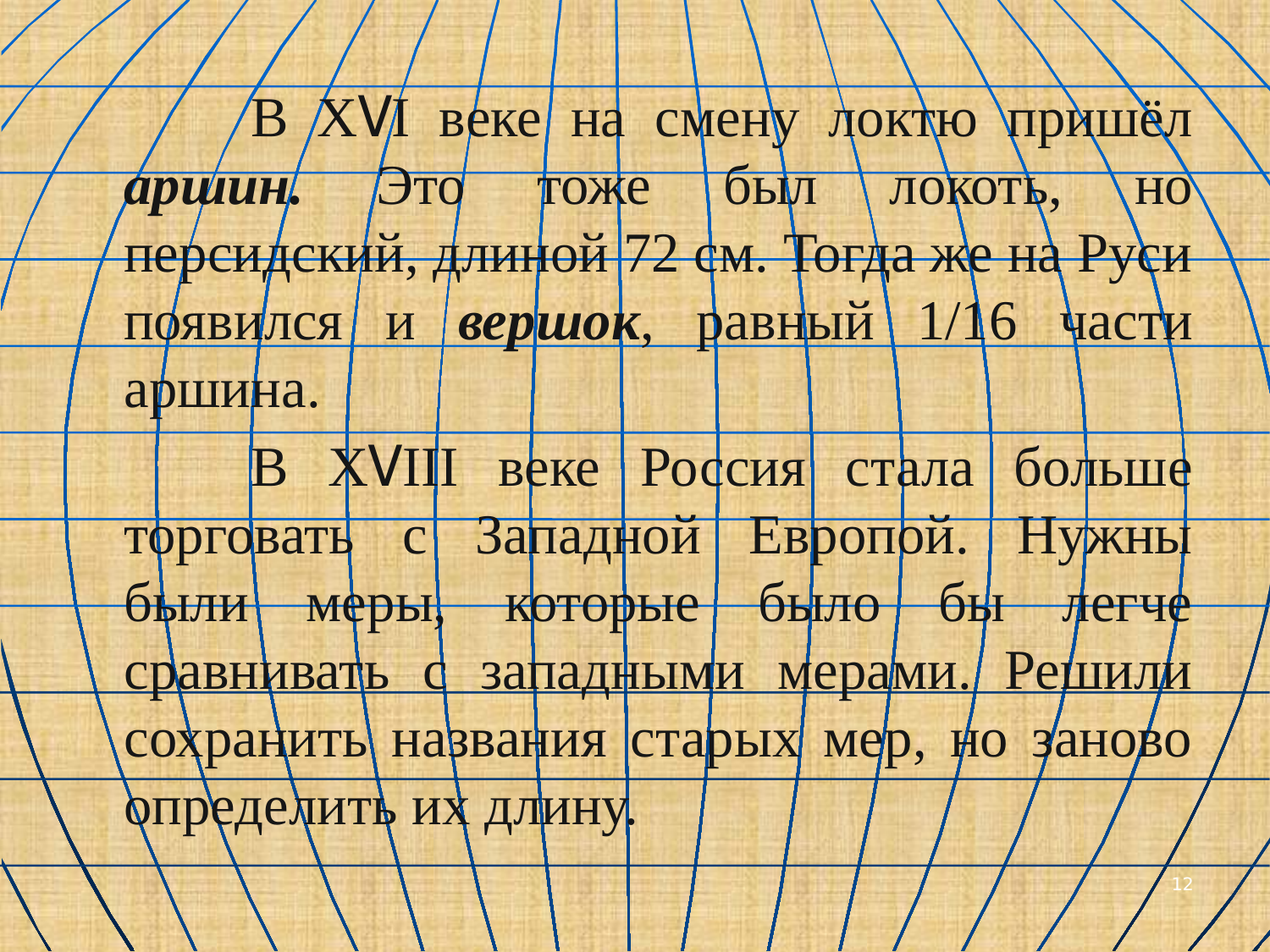

В ХVΙ веке на смену локтю пришёл аршин. Это тоже был локоть, но персидский, длиной 72 см. Тогда же на Руси появился и вершок, равный 1/16 части аршина.
		В ХVΙΙΙ веке Россия стала больше торговать с Западной Европой. Нужны были меры, которые было бы легче сравнивать с западными мерами. Решили сохранить названия старых мер, но заново определить их длину.
12